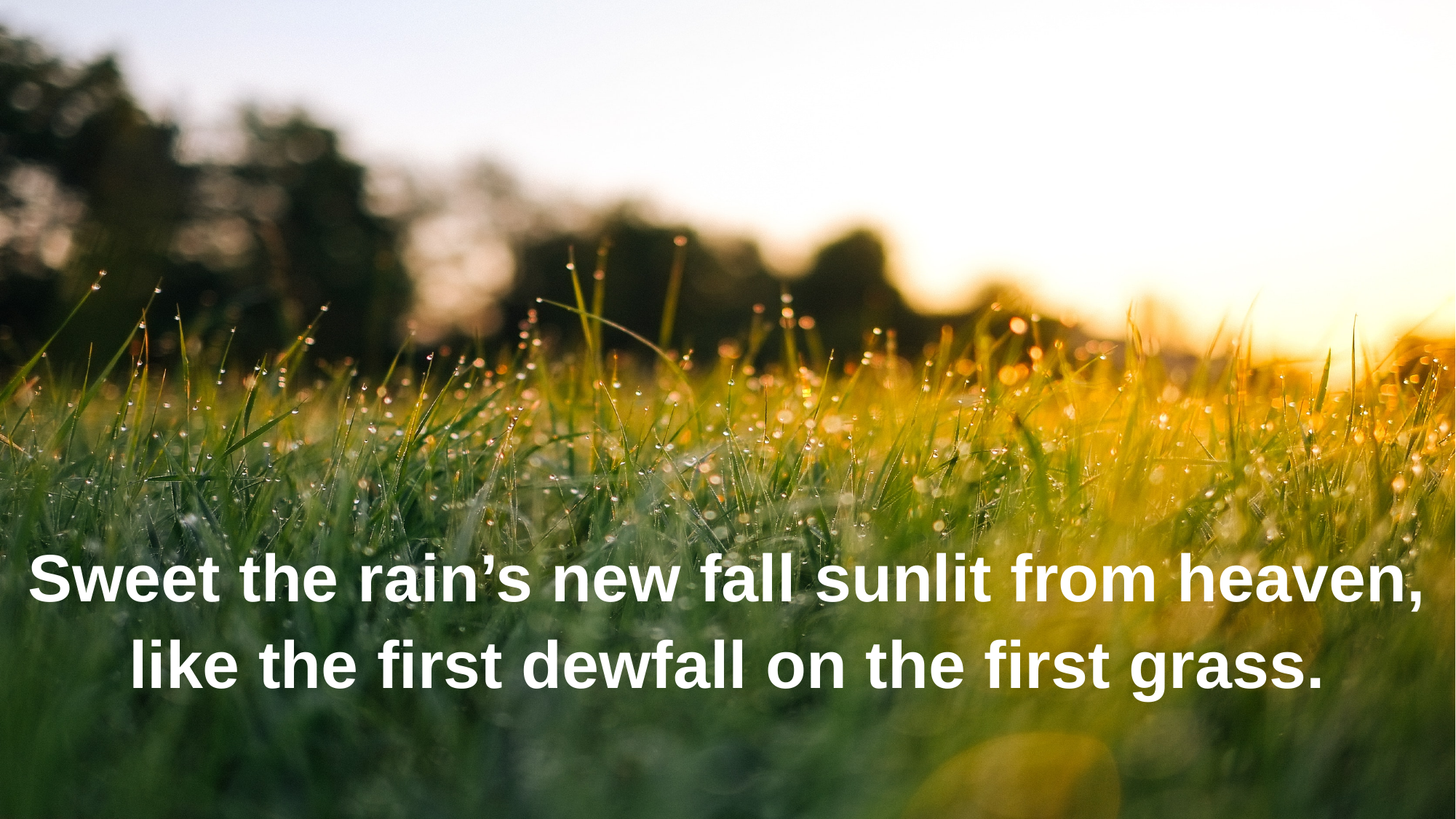

Sweet the rain’s new fall sunlit from heaven,
like the first dewfall on the first grass.